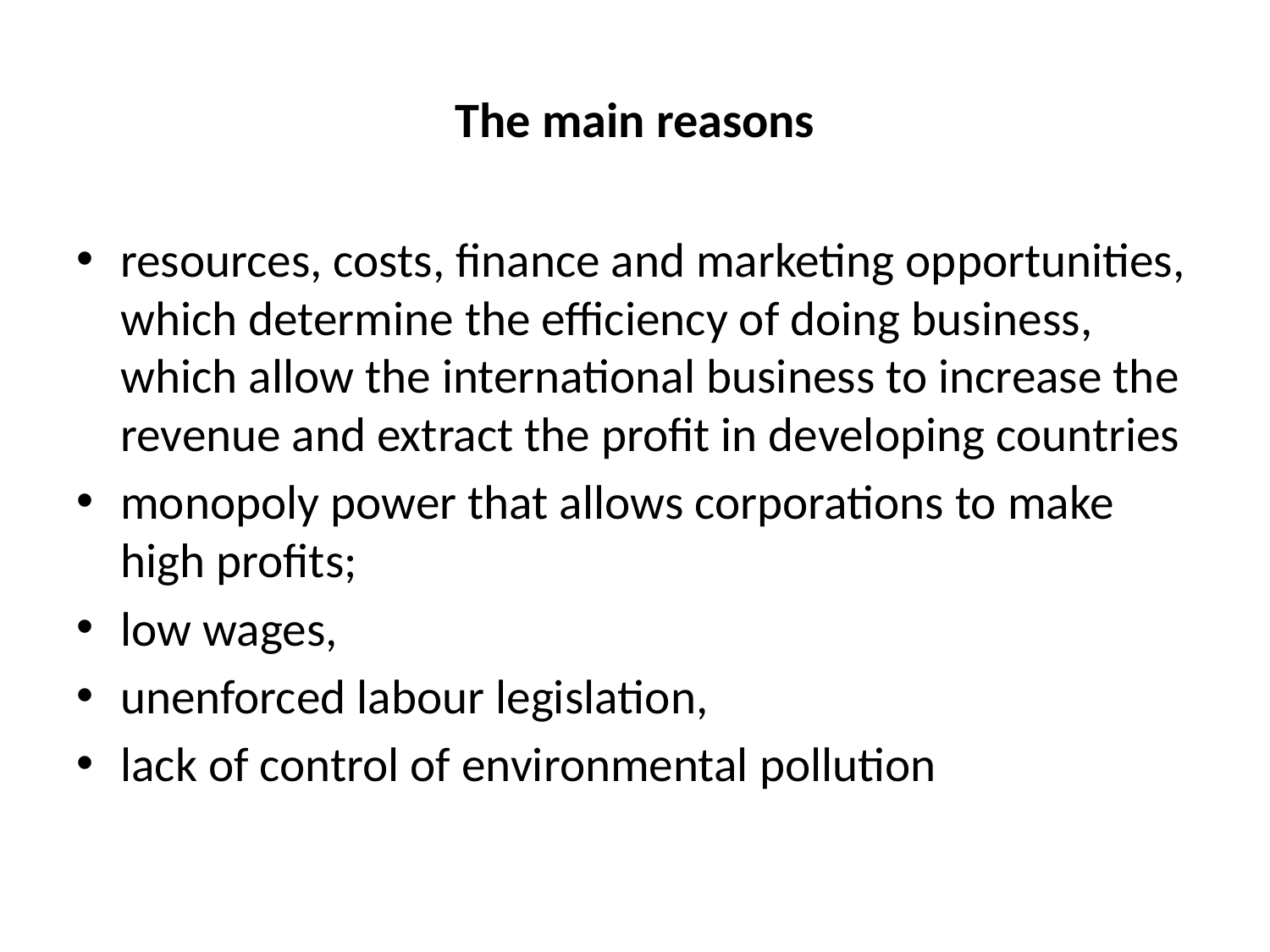

# The main reasons
resources, costs, finance and marketing opportunities, which determine the efficiency of doing business, which allow the international business to increase the revenue and extract the profit in developing countries
monopoly power that allows corporations to make high profits;
low wages,
unenforced labour legislation,
lack of control of environmental pollution